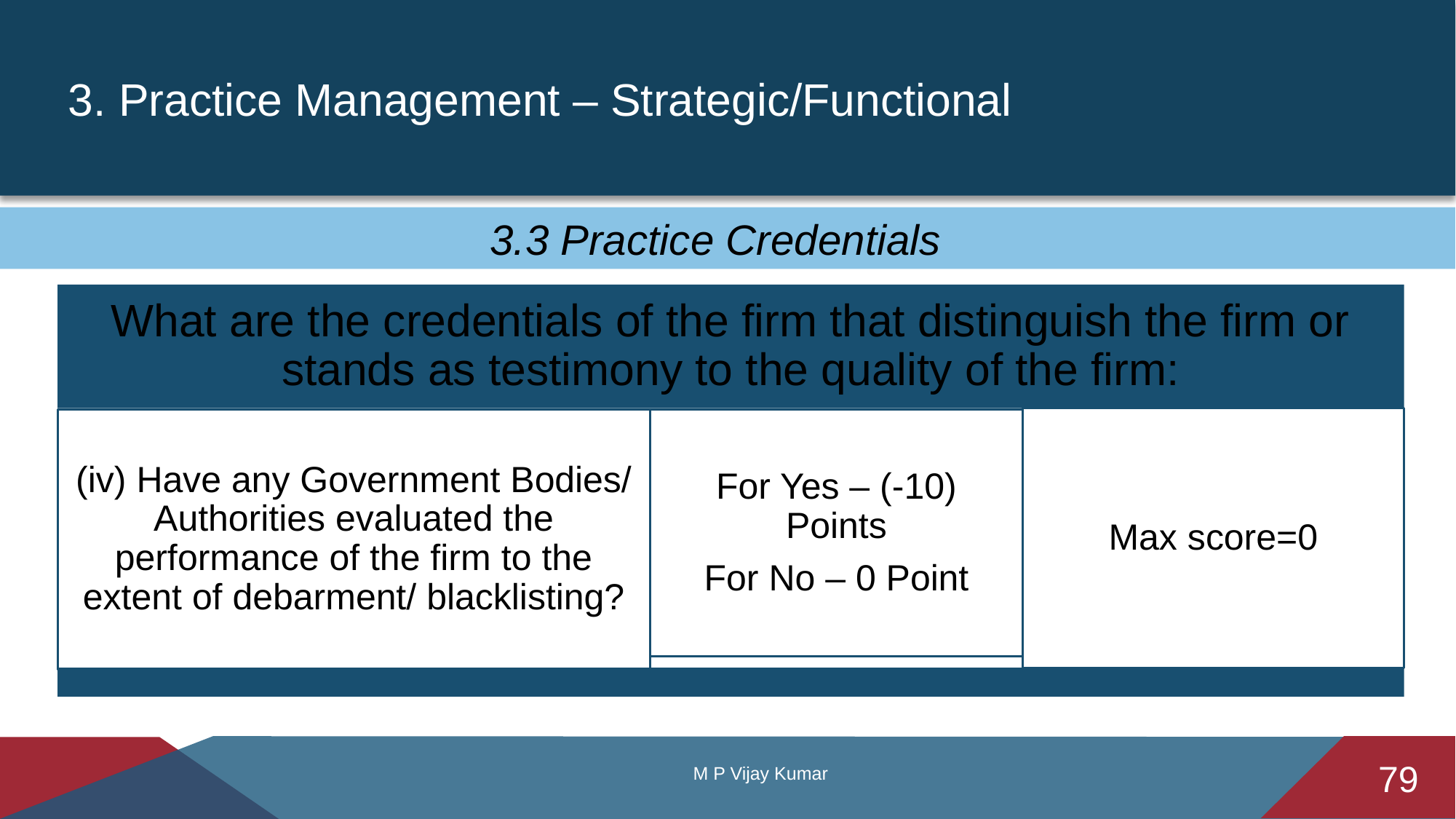

3. Practice Management – Strategic/Functional
3.3 Practice Credentials
What are the credentials of the firm that distinguish the firm or stands as testimony to the quality of the firm:
(iv) Have any Government Bodies/ Authorities evaluated the performance of the firm to the extent of debarment/ blacklisting?
For Yes – (-10) Points
For No – 0 Point
Max score=0